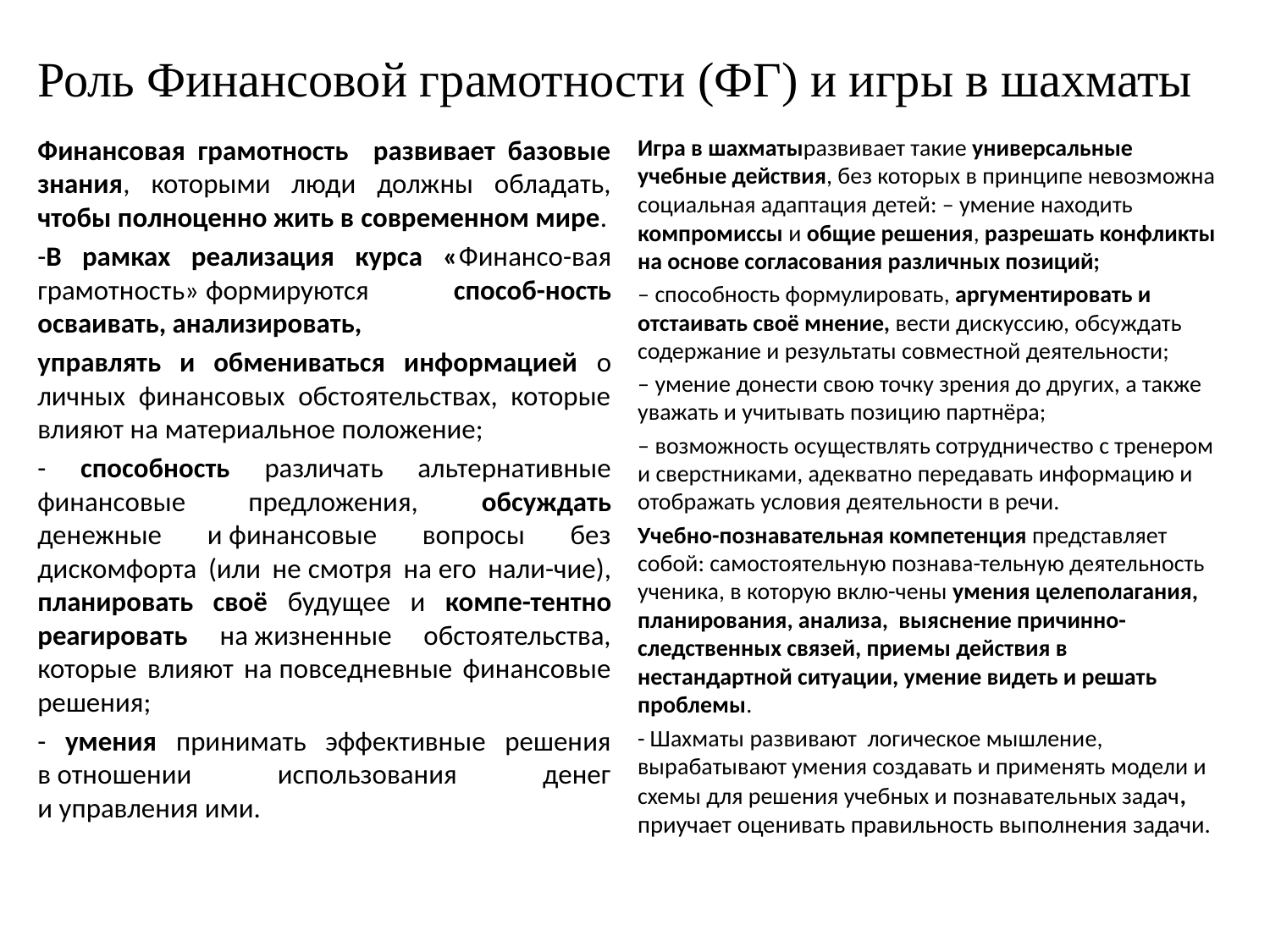

# Роль Финансовой грамотности (ФГ) и игры в шахматы
Финансовая грамотность  развивает базовые знания, которыми люди должны обладать, чтобы полноценно жить в современном мире.
-В рамках реализация курса «Финансо-вая грамотность» формируются  способ-ность осваивать, анализировать,
управлять и обмениваться информацией о личных финансовых обстоятельствах, которые влияют на материальное положение;
- способность различать альтернативные финансовые предложения, обсуждать денежные и финансовые вопросы без дискомфорта (или не смотря на его нали-чие), планировать своё будущее и компе-тентно реагировать на жизненные обстоятельства, которые влияют на повседневные финансовые решения;
- умения принимать эффективные решения в отношении использования денег и управления ими.

Игра в шахматыразвивает такие универсальные учебные действия, без которых в принципе невозможна социальная адаптация детей: – умение находить компромиссы и общие решения, разрешать конфликты на основе согласования различных позиций;
– способность формулировать, аргументировать и отстаивать своё мнение, вести дискуссию, обсуждать содержание и результаты совместной деятельности;
– умение донести свою точку зрения до других, а также уважать и учитывать позицию партнёра;
– возможность осуществлять сотрудничество с тренером и сверстниками, адекватно передавать информацию и отображать условия деятельности в речи.
Учебно-познавательная компетенция представляет собой: самостоятельную познава-тельную деятельность ученика, в которую вклю-чены умения целеполагания, планирования, анализа,  выяснение причинно-следственных связей, приемы действия в нестандартной ситуации, умение видеть и решать проблемы.
- Шахматы развивают  логическое мышление, вырабатывают умения создавать и применять модели и схемы для решения учебных и познавательных задач, приучает оценивать правильность выполнения задачи.